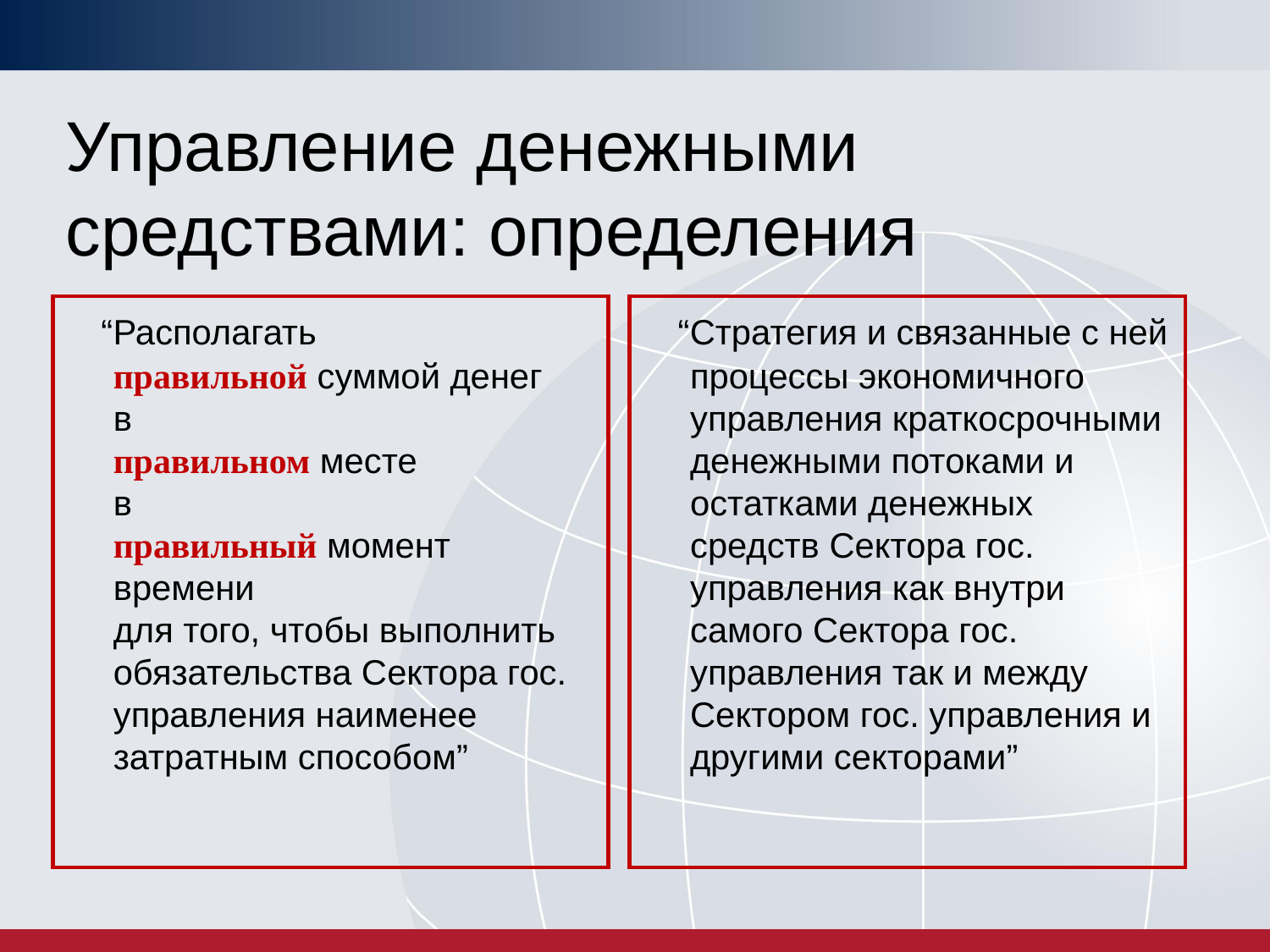

# Управление денежными средствами: определения
   “Располагать
правильной суммой денег
в
правильном месте
в
правильный момент времени
для того, чтобы выполнить обязательства Сектора гос. управления наименее затратным способом”
   “Стратегия и связанные с ней процессы экономичного управления краткосрочными денежными потоками и остатками денежных средств Сектора гос. управления как внутри самого Сектора гос. управления так и между Сектором гос. управления и другими секторами”